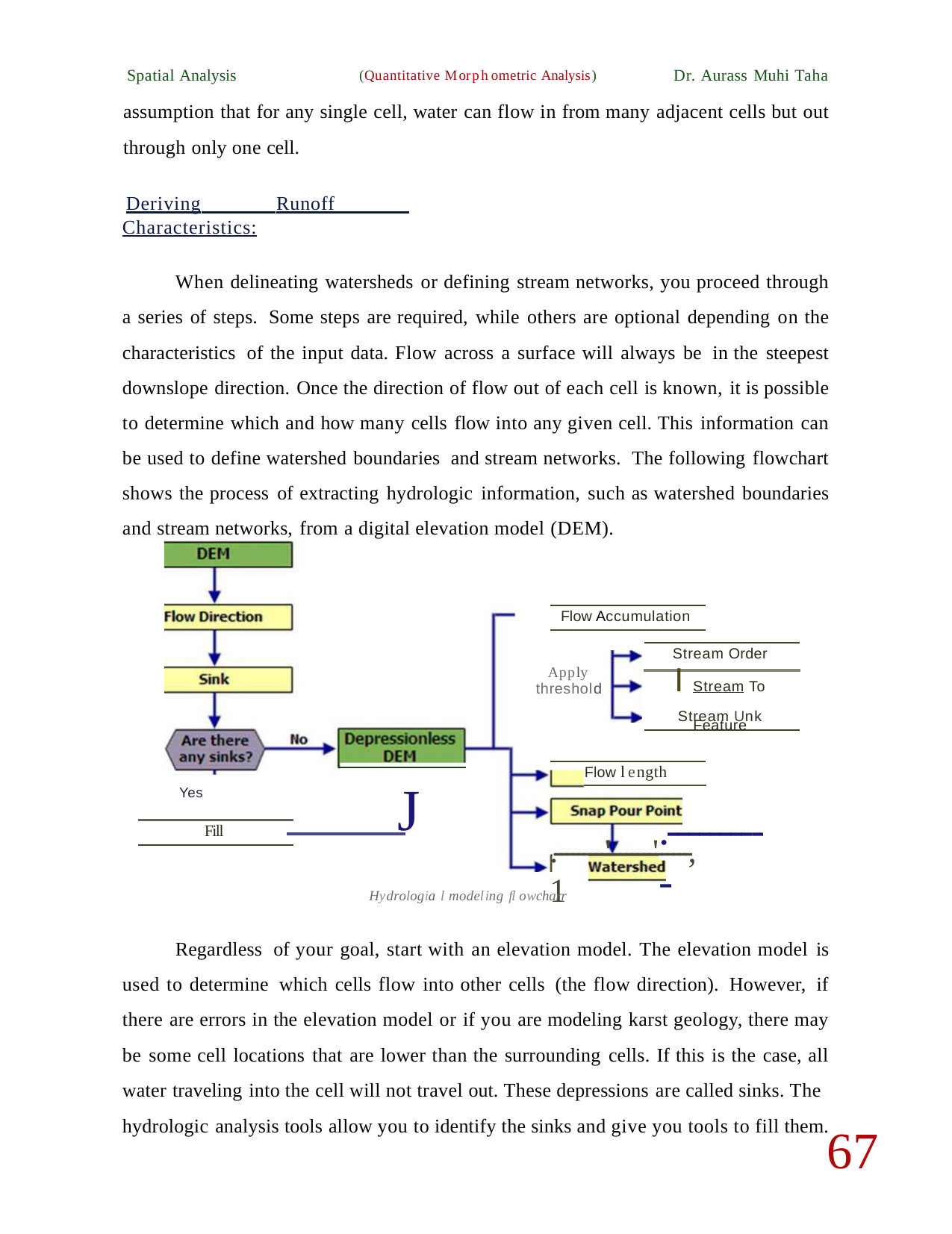

Spatial Analysis                          (Quantitative Morphometric Analysis)              Dr. Aurass Muhi Taha assumption that for any single cell, water can flow in from many adjacent cells but out through only one cell.

Deriving Runoff  Characteristics:

When delineating watersheds or defining stream networks, you proceed through a series of steps.  Some steps are required, while others are optional depending on the characteristics  of the input data. Flow across a surface will always be  in the steepest downslope direction. Once the direction of flow out of each cell is known, it is possible to determine which and how many cells flow into any given cell. This information can be used to define watershed boundaries  and stream networks.  The following flowchart shows the process of extracting hydrologic information, such as watershed boundaries and stream networks, from a digital elevation model (DEM).

Flow Accumulation

Stream Order
I Stream To Feature

Apply
threshold

Stream Unk

Flow length

J
Yes

.----------

Fill
.---------''--------'------,1

Hydrologial modeling fl owcharr

Regardless  of your goal, start with an elevation model. The elevation model is used to determine  which cells flow into other cells  (the flow direction).  However,  if there are errors in the elevation model or if you are modeling karst geology, there may be some cell locations that are lower than the surrounding cells. If this is the case, all water traveling into the cell will not travel out. These depressions are called sinks. The
hydrologic analysis tools allow you to identify the sinks and give you tools to fill them.
67